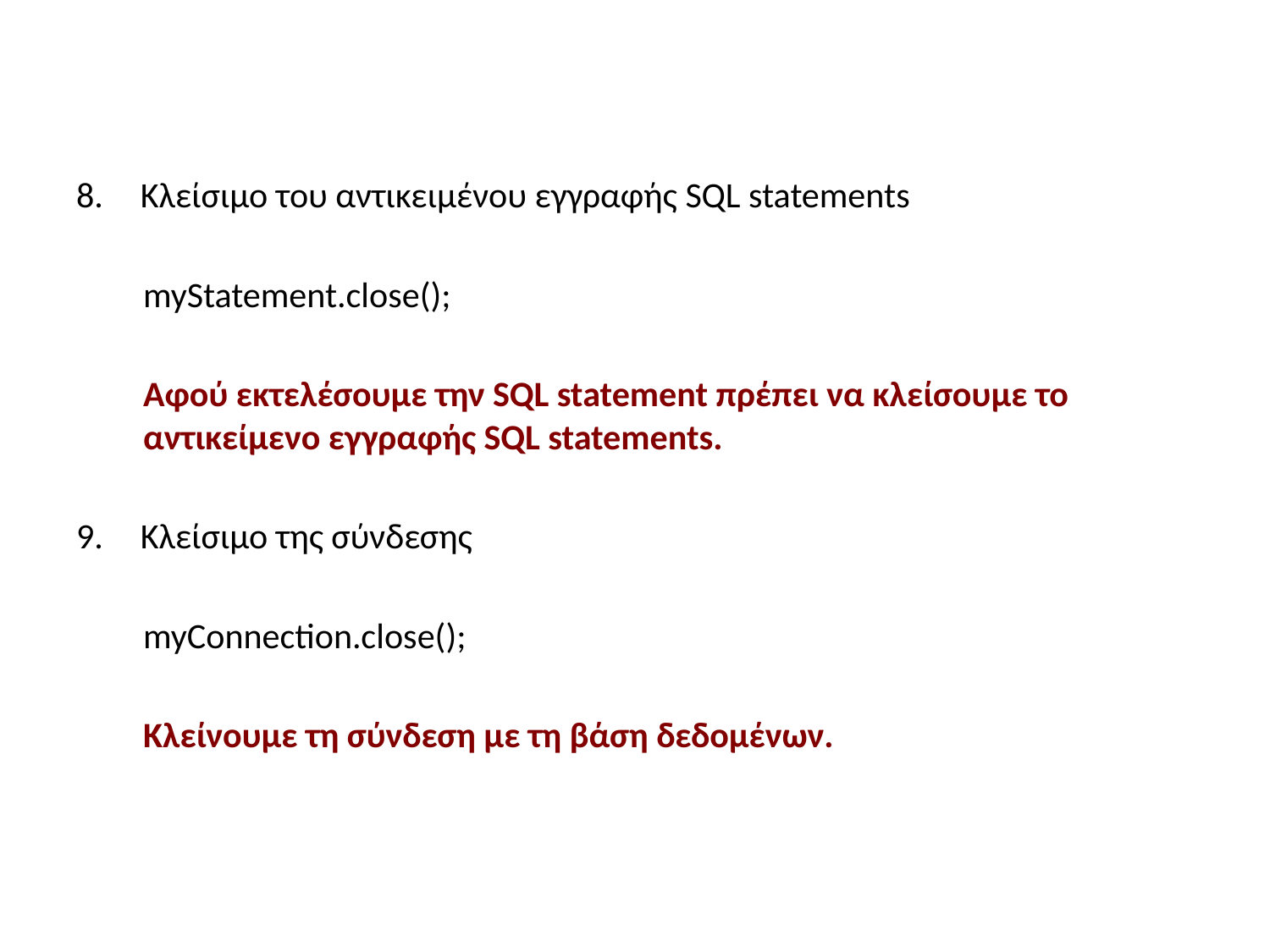

#
Κλείσιμο του αντικειμένου εγγραφής SQL statements

myStatement.close();

Αφού εκτελέσουμε την SQL statement πρέπει να κλείσουμε το αντικείμενο εγγραφής SQL statements.

Κλείσιμο της σύνδεσης

myConnection.close();

Κλείνουμε τη σύνδεση με τη βάση δεδομένων.